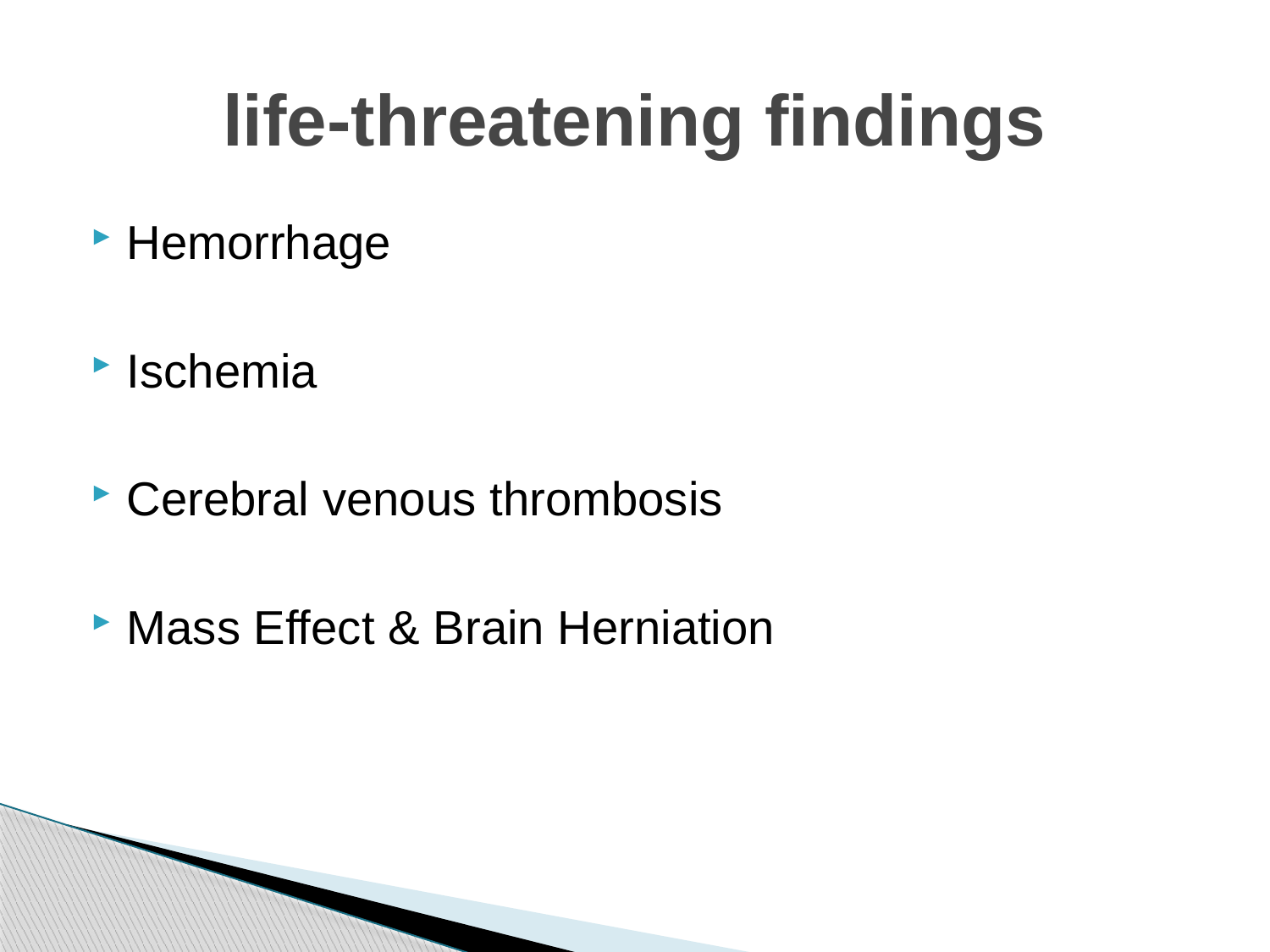

# life-threatening findings
Hemorrhage

Ischemia

Cerebral venous thrombosis

Mass Effect & Brain Herniation